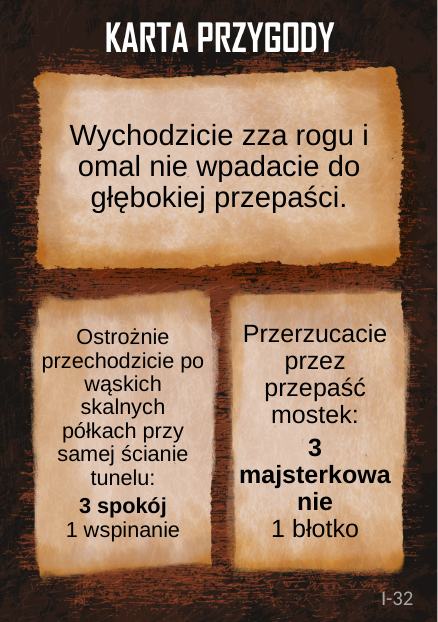

# Wychodzicie zza rogu i omal nie wpadacie do głębokiej przepaści.
Przerzucacie przez przepaść mostek:
3 majsterkowanie
1 błotko
Ostrożnie przechodzicie po wąskich skalnych półkach przy samej ścianie tunelu:
3 spokój
1 wspinanie
I-32